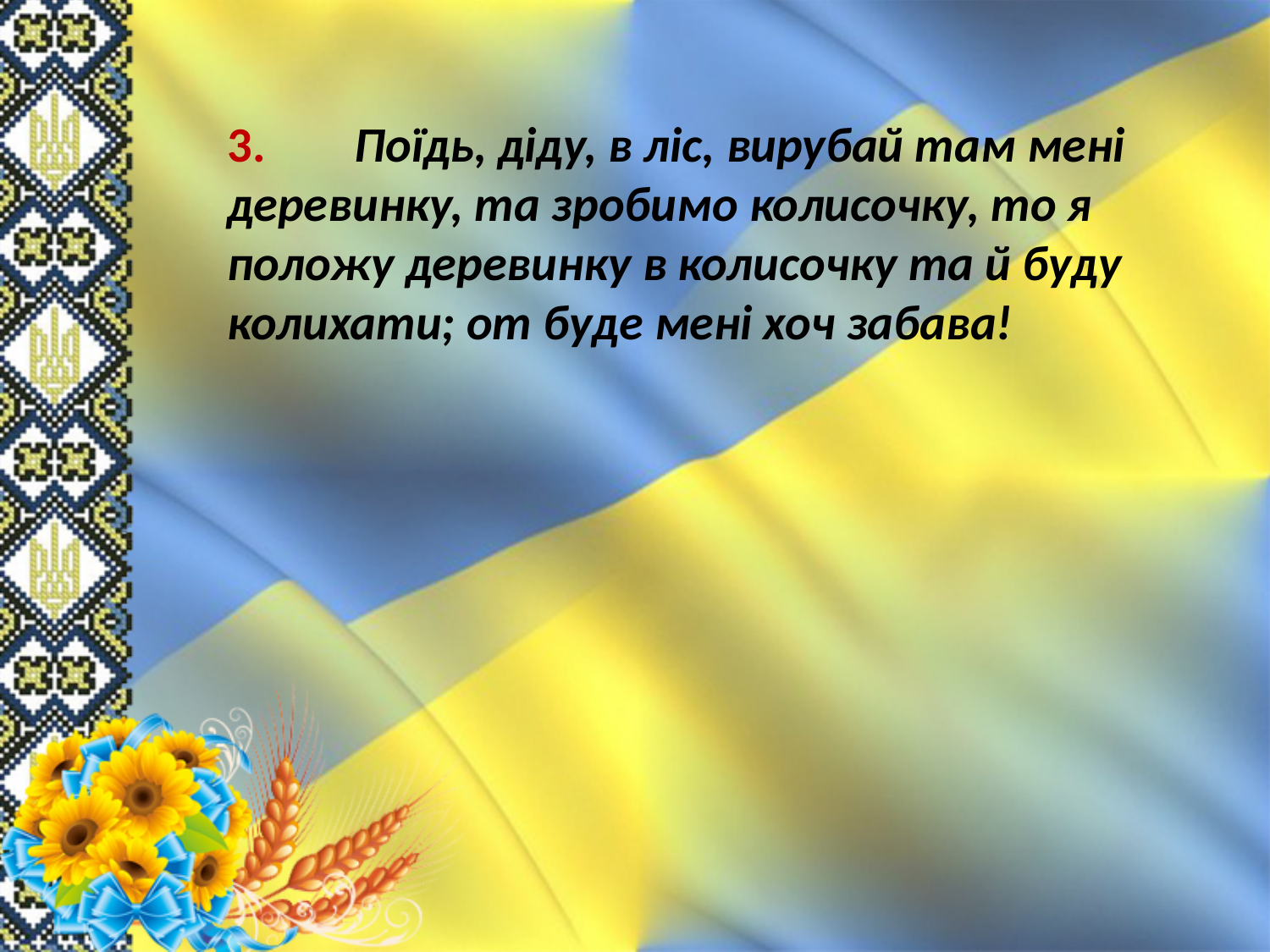

3.	Поїдь, діду, в ліс, вирубай там мені деревинку, та зробимо колисочку, то я положу деревинку в колисочку та й буду колихати; от буде мені хоч забава!